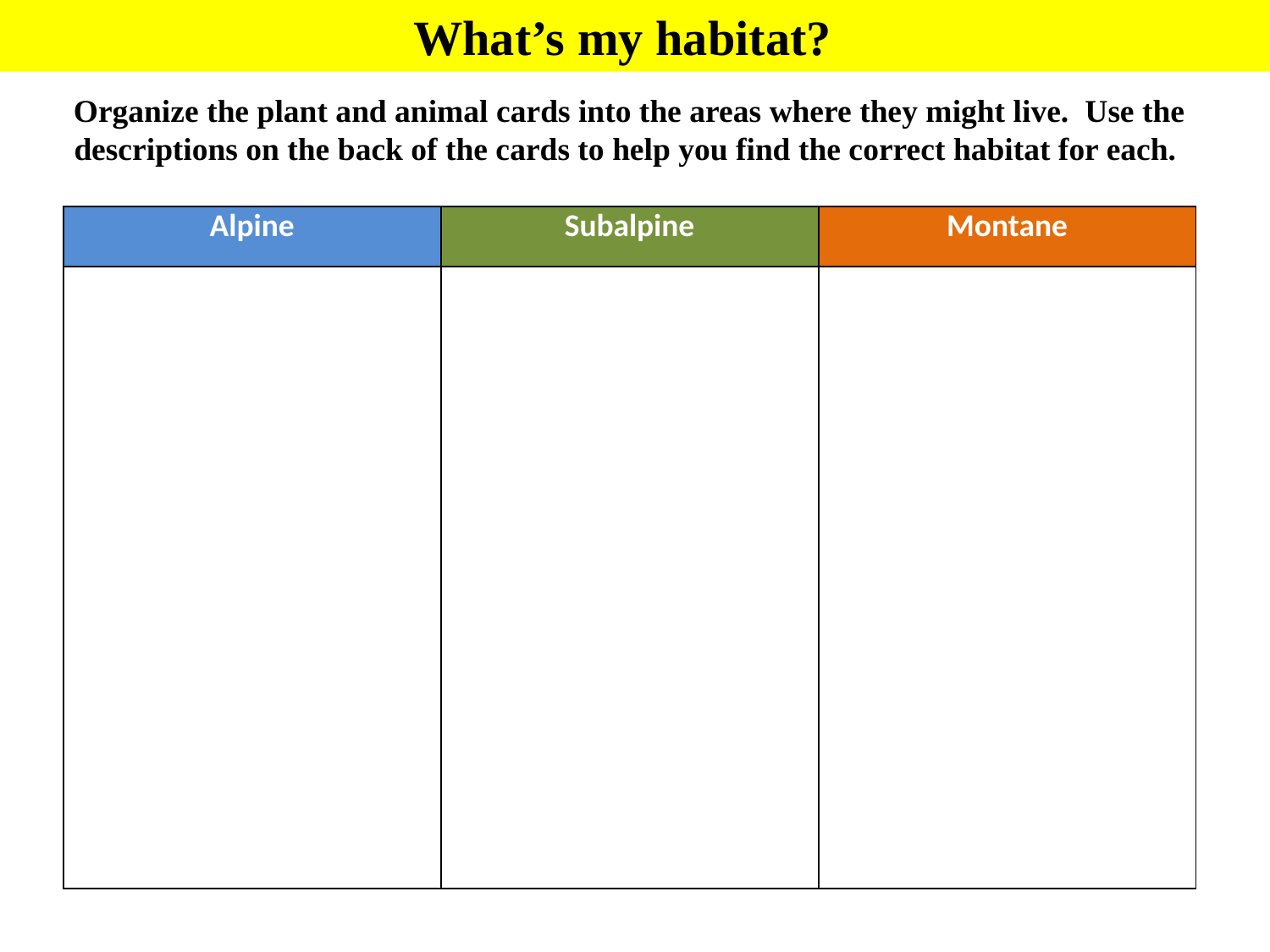

What’s my habitat?
Organize the plant and animal cards into the areas where they might live.  Use the descriptions on the back of the cards to help you find the correct habitat for each.
| Alpine | Subalpine | Montane |
| --- | --- | --- |
|  |  |  |